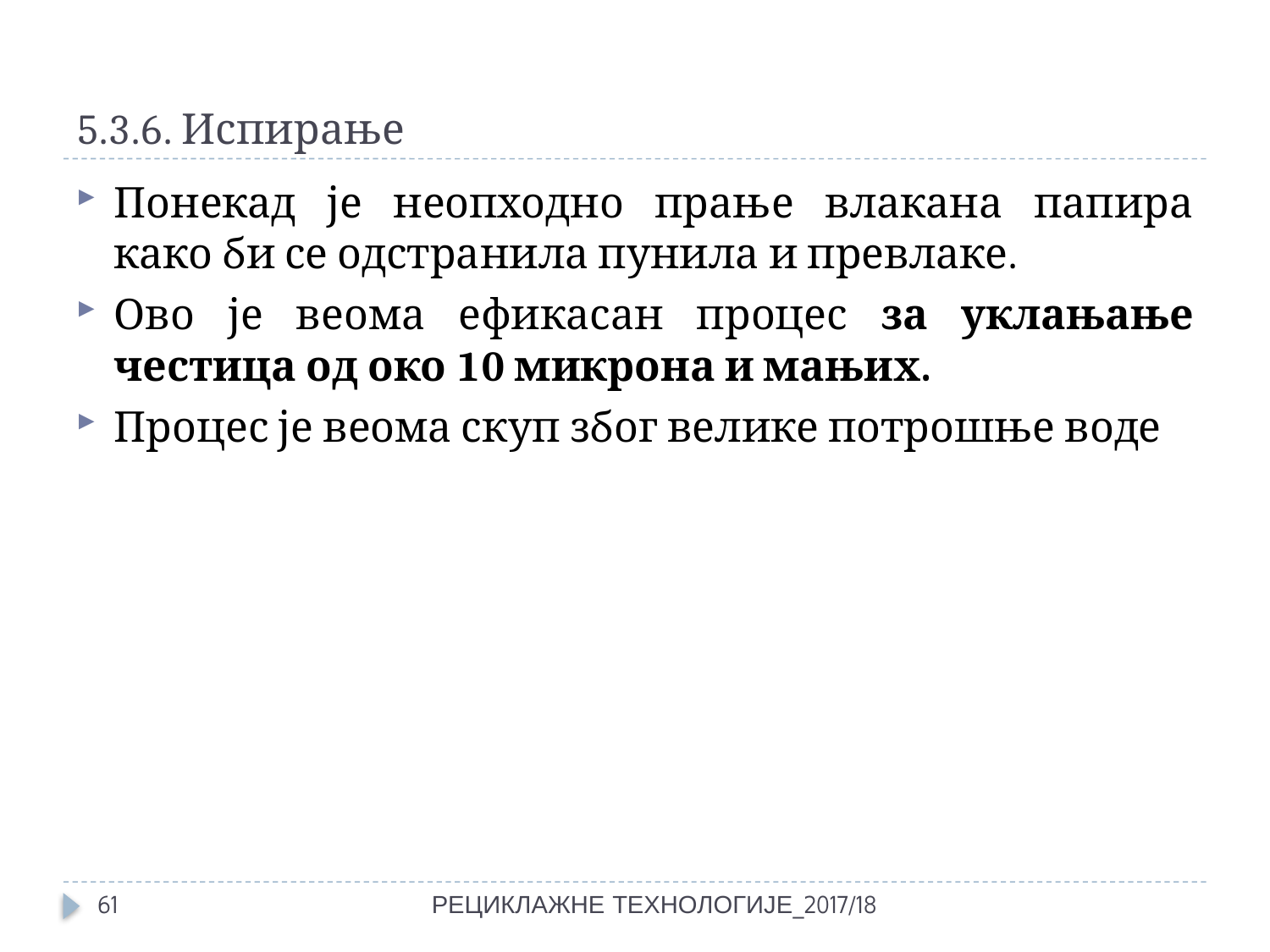

# 5.3.6. Испирање
Понекад је неопходно прање влакана папира како би се одстранила пунила и превлаке.
Ово је веома ефикасан процес за уклањање честица од око 10 микрона и мањих.
Процес је веома скуп због велике потрошње воде
61
РЕЦИКЛАЖНЕ ТЕХНОЛОГИЈЕ_2017/18